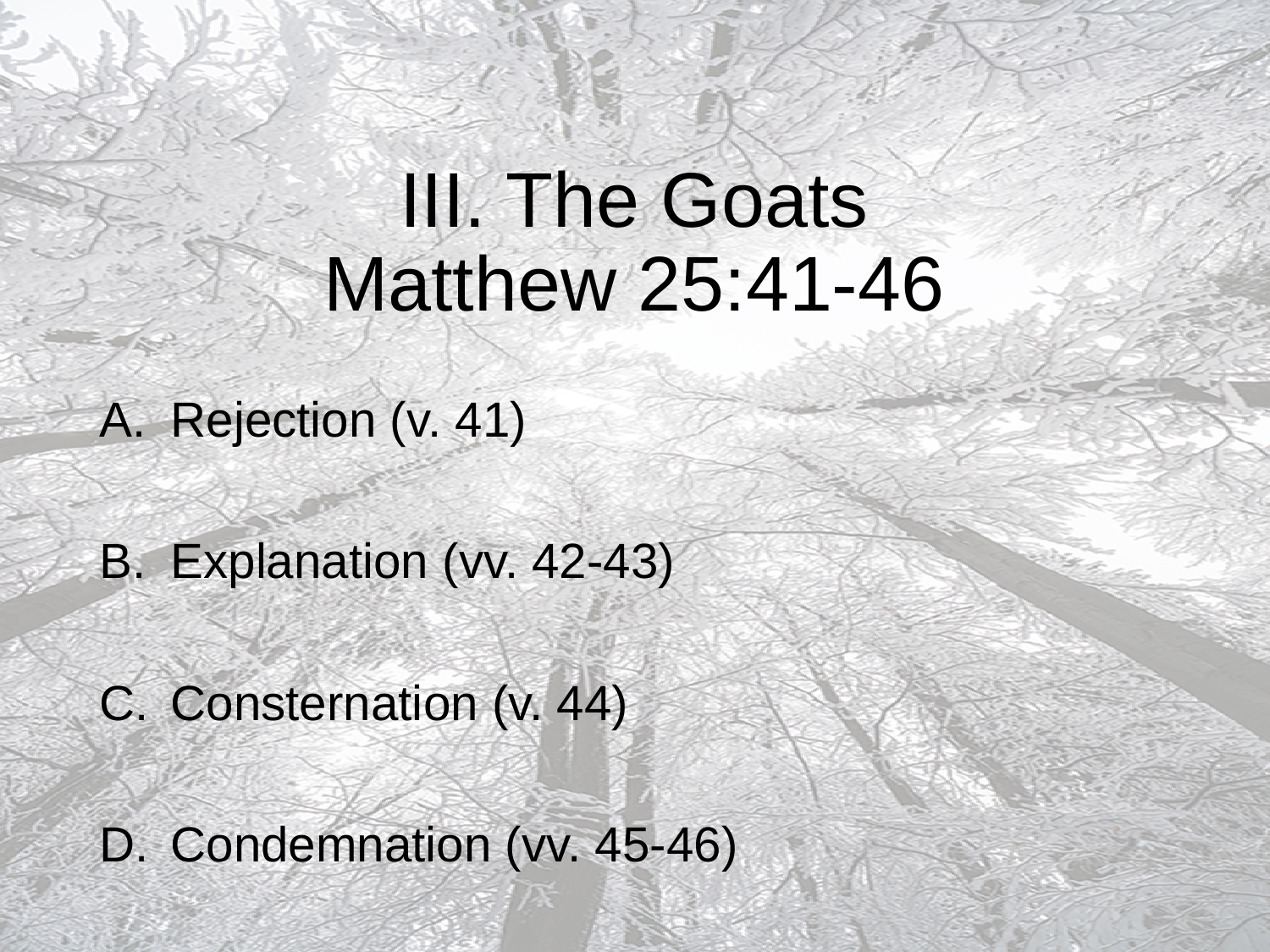

# III. The Goats Matthew 25:41-46
Rejection (v. 41)

Explanation (vv. 42-43)

Consternation (v. 44)

Condemnation (vv. 45-46)